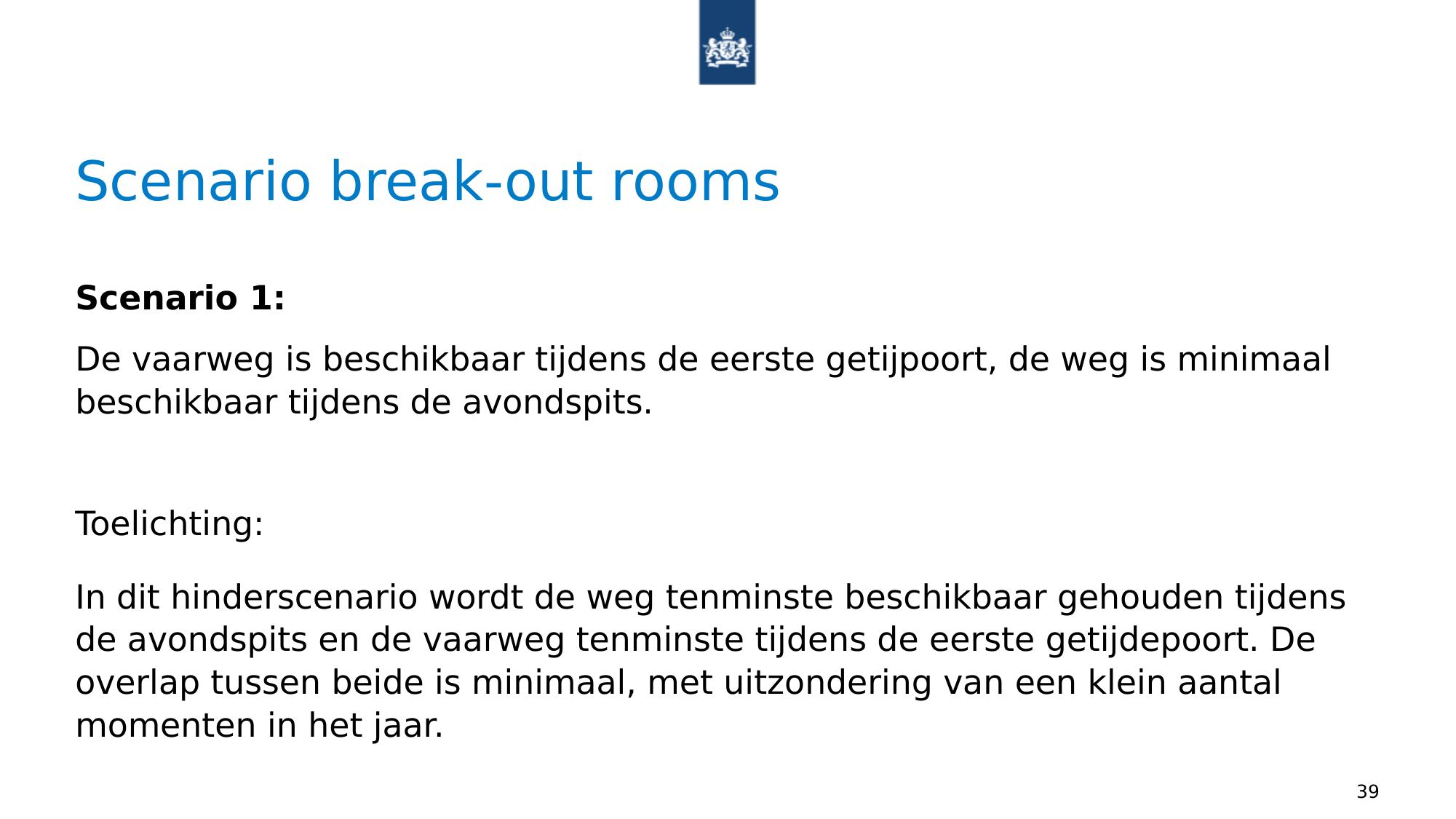

# Scenario break-out rooms
Scenario 1:
De vaarweg is beschikbaar tijdens de eerste getijpoort, de weg is minimaal beschikbaar tijdens de avondspits.

Toelichting:
In dit hinderscenario wordt de weg tenminste beschikbaar gehouden tijdens de avondspits en de vaarweg tenminste tijdens de eerste getijdepoort. De overlap tussen beide is minimaal, met uitzondering van een klein aantal momenten in het jaar.

39